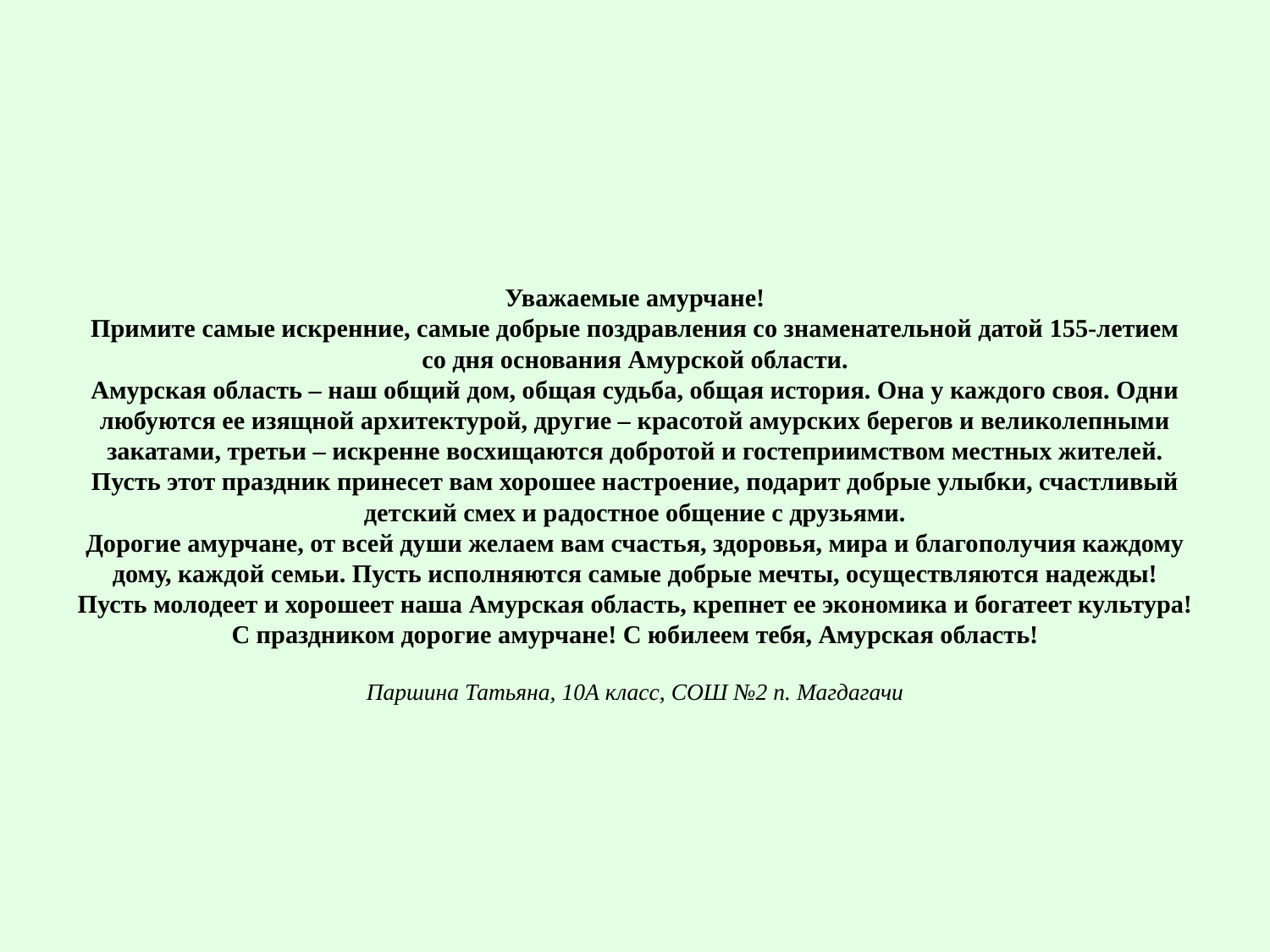

# Уважаемые амурчане! Примите самые искренние, самые добрые поздравления со знаменательной датой 155-летием со дня основания Амурской области. Амурская область – наш общий дом, общая судьба, общая история. Она у каждого своя. Одни любуются ее изящной архитектурой, другие – красотой амурских берегов и великолепными закатами, третьи – искренне восхищаются добротой и гостеприимством местных жителей. Пусть этот праздник принесет вам хорошее настроение, подарит добрые улыбки, счастливый детский смех и радостное общение с друзьями. Дорогие амурчане, от всей души желаем вам счастья, здоровья, мира и благополучия каждому дому, каждой семьи. Пусть исполняются самые добрые мечты, осуществляются надежды! Пусть молодеет и хорошеет наша Амурская область, крепнет ее экономика и богатеет культура! С праздником дорогие амурчане! С юбилеем тебя, Амурская область! Паршина Татьяна, 10А класс, СОШ №2 п. Магдагачи